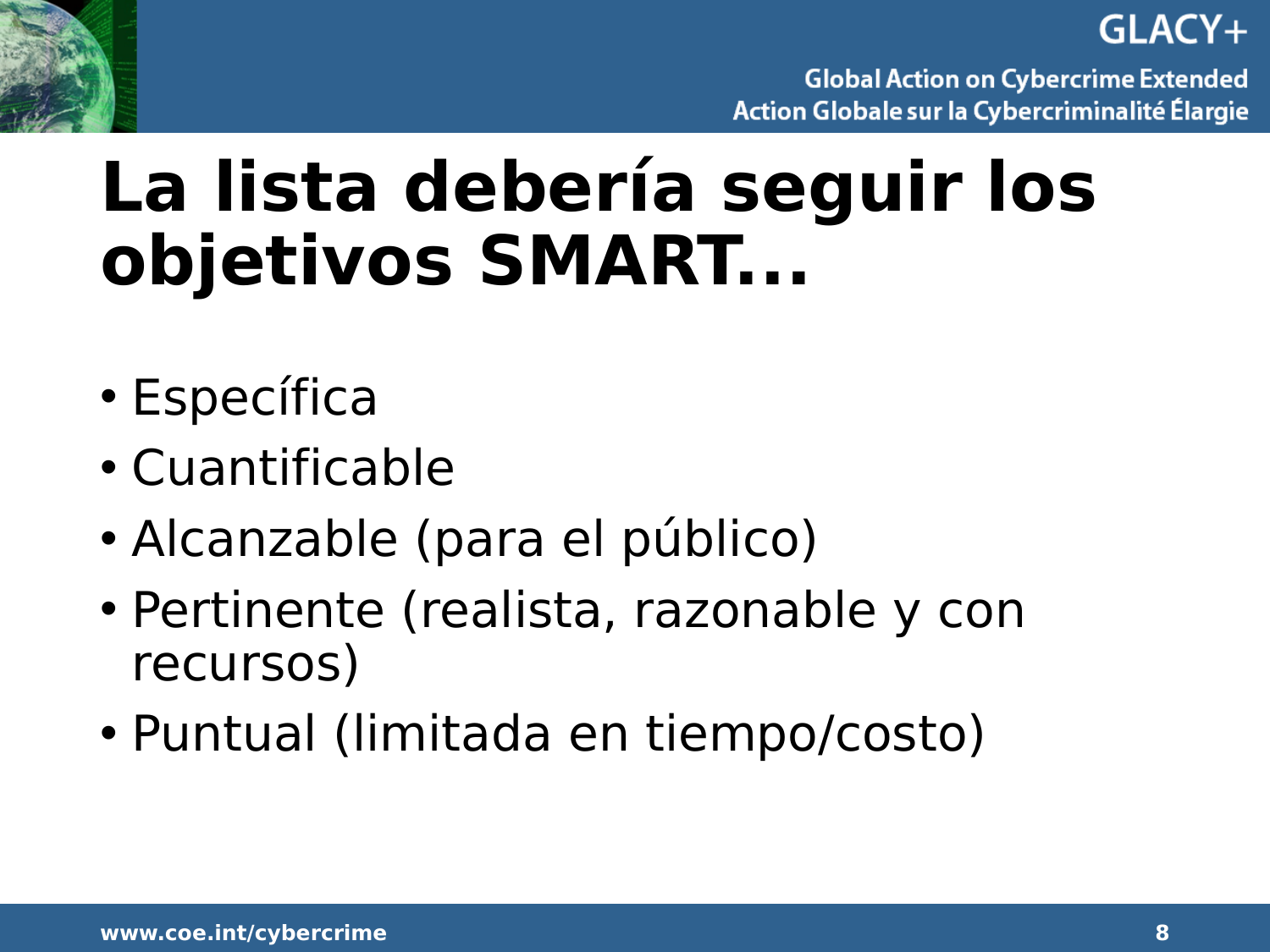

# La lista debería seguir los objetivos SMART...
Específica
Cuantificable
Alcanzable (para el público)
Pertinente (realista, razonable y con recursos)
Puntual (limitada en tiempo/costo)

www.coe.int/cybercrime
8